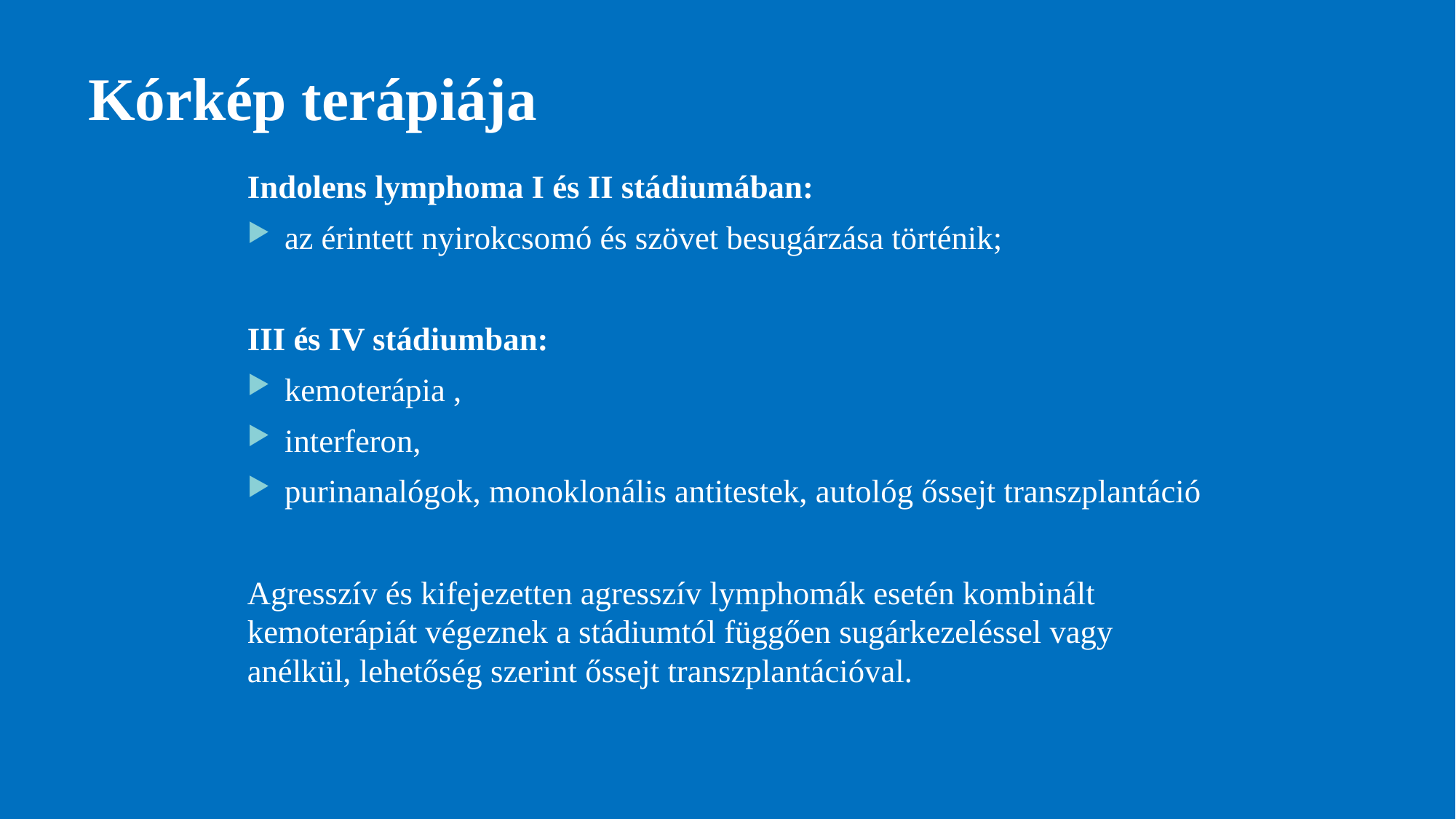

# Kórkép terápiája
Indolens lymphoma I és II stádiumában:
az érintett nyirokcsomó és szövet besugárzása történik;

III és IV stádiumban:
kemoterápia ,
interferon,
purinanalógok, monoklonális antitestek, autológ őssejt transzplantáció

Agresszív és kifejezetten agresszív lymphomák esetén kombinált kemoterápiát végeznek a stádiumtól függően sugárkezeléssel vagy anélkül, lehetőség szerint őssejt transzplantációval.